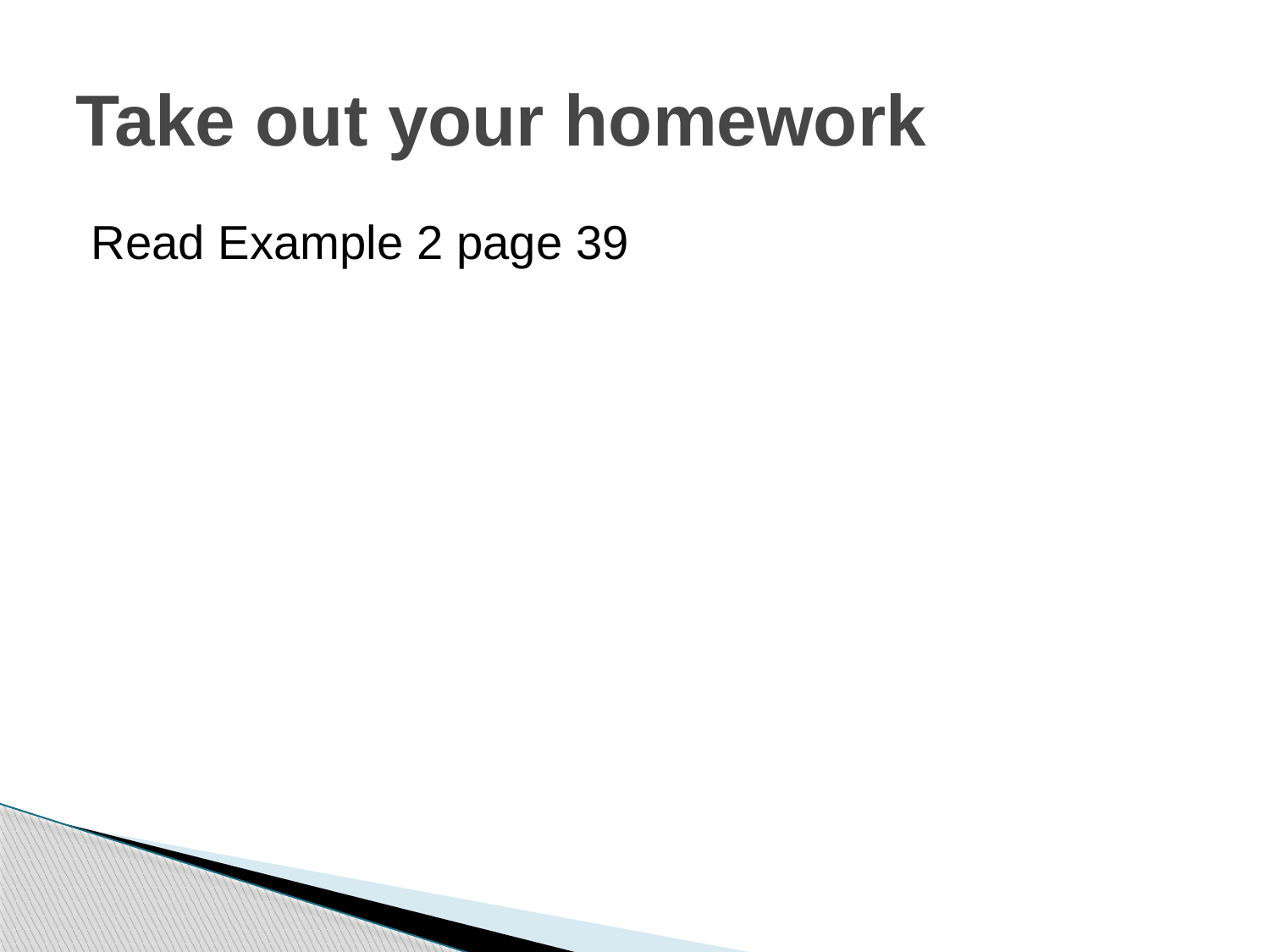

# Take out your homework
Read Example 2 page 39